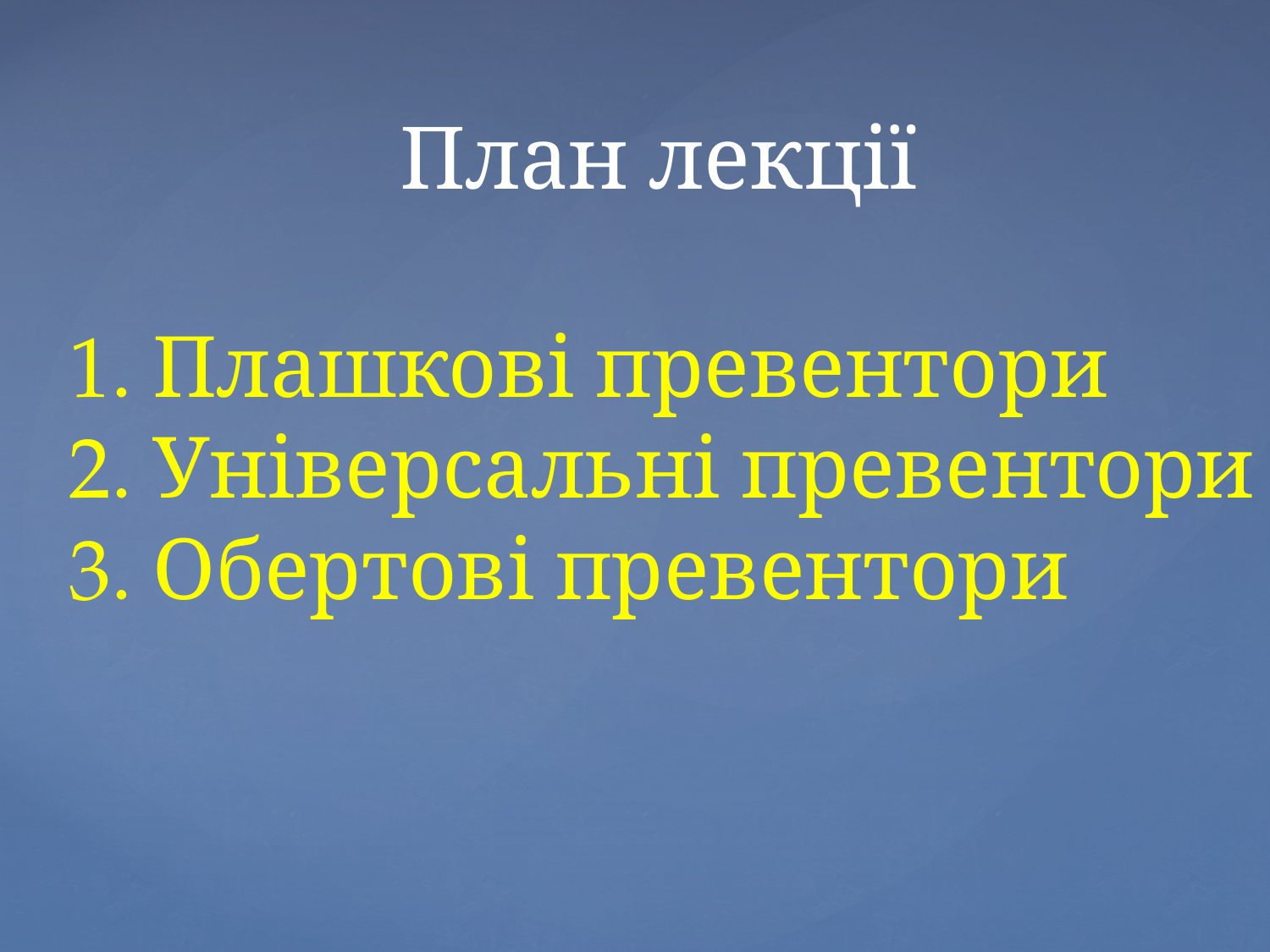

# План лекції
 Плашкові превентори
 Універсальні превентори
 Обертові превентори